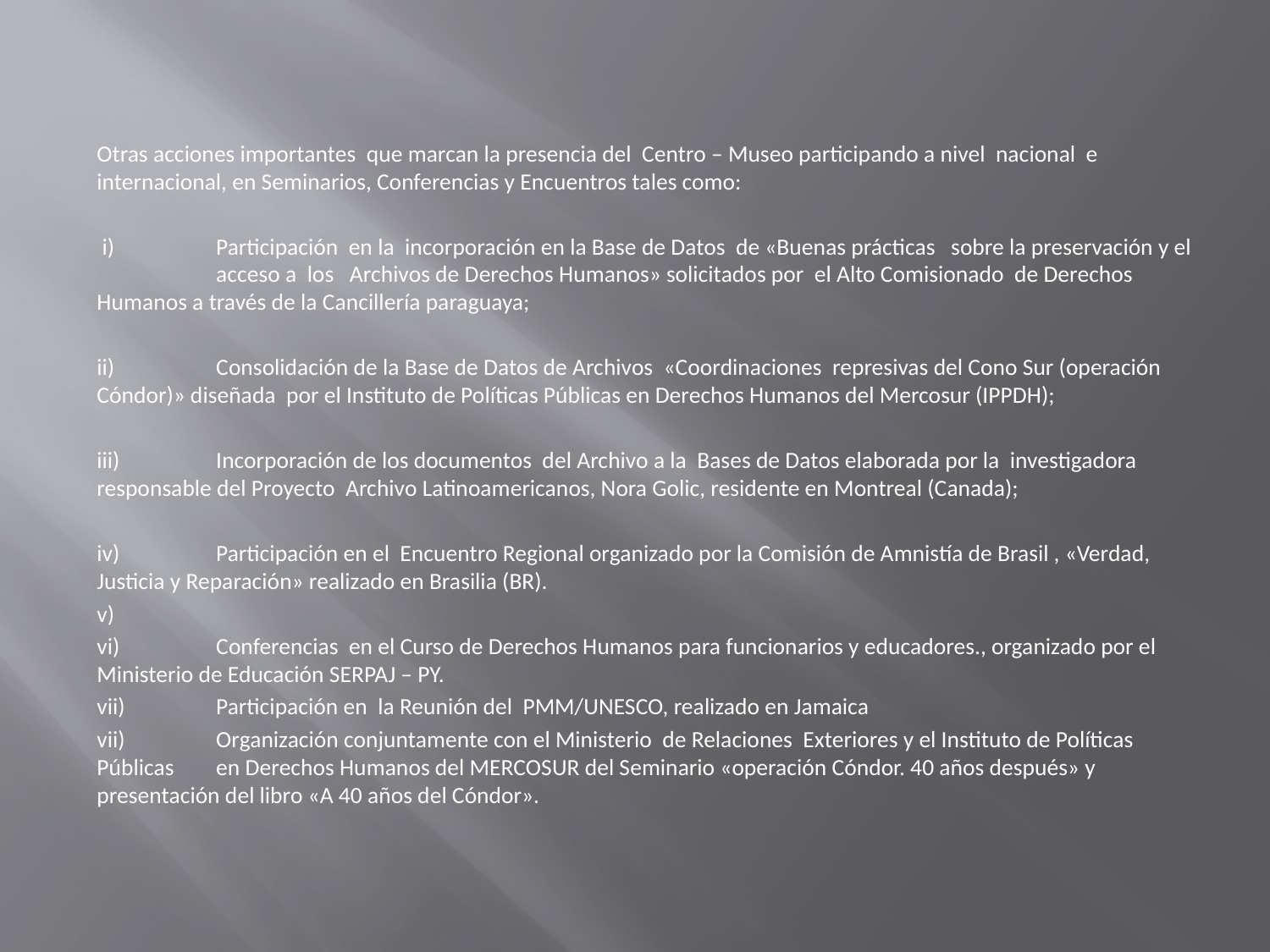

Otras acciones importantes  que marcan la presencia del  Centro – Museo participando a nivel  nacional  e internacional, en Seminarios, Conferencias y Encuentros tales como:

 i)  	Participación  en la  incorporación en la Base de Datos  de «Buenas prácticas   sobre la preservación y el  	acceso a  los   Archivos de Derechos Humanos» solicitados por  el Alto Comisionado  de Derechos 	Humanos a través de la Cancillería paraguaya;

ii) 	Consolidación de la Base de Datos de Archivos  «Coordinaciones  represivas del Cono Sur (operación 	Cóndor)» diseñada  por el Instituto de Políticas Públicas en Derechos Humanos del Mercosur (IPPDH);

iii) 	Incorporación de los documentos  del Archivo a la  Bases de Datos elaborada por la  investigadora 	responsable del Proyecto  Archivo Latinoamericanos, Nora Golic, residente en Montreal (Canada);

iv)	Participación en el  Encuentro Regional organizado por la Comisión de Amnistía de Brasil , «Verdad, 	Justicia y Reparación» realizado en Brasilia (BR).
v)
vi) 	Conferencias  en el Curso de Derechos Humanos para funcionarios y educadores., organizado por el 	Ministerio de Educación SERPAJ – PY.
vii)	Participación en  la Reunión del  PMM/UNESCO, realizado en Jamaica
vii) 	Organización conjuntamente con el Ministerio  de Relaciones  Exteriores y el Instituto de Políticas Públicas 	en Derechos Humanos del MERCOSUR del Seminario «operación Cóndor. 40 años después» y 	presentación del libro «A 40 años del Cóndor».